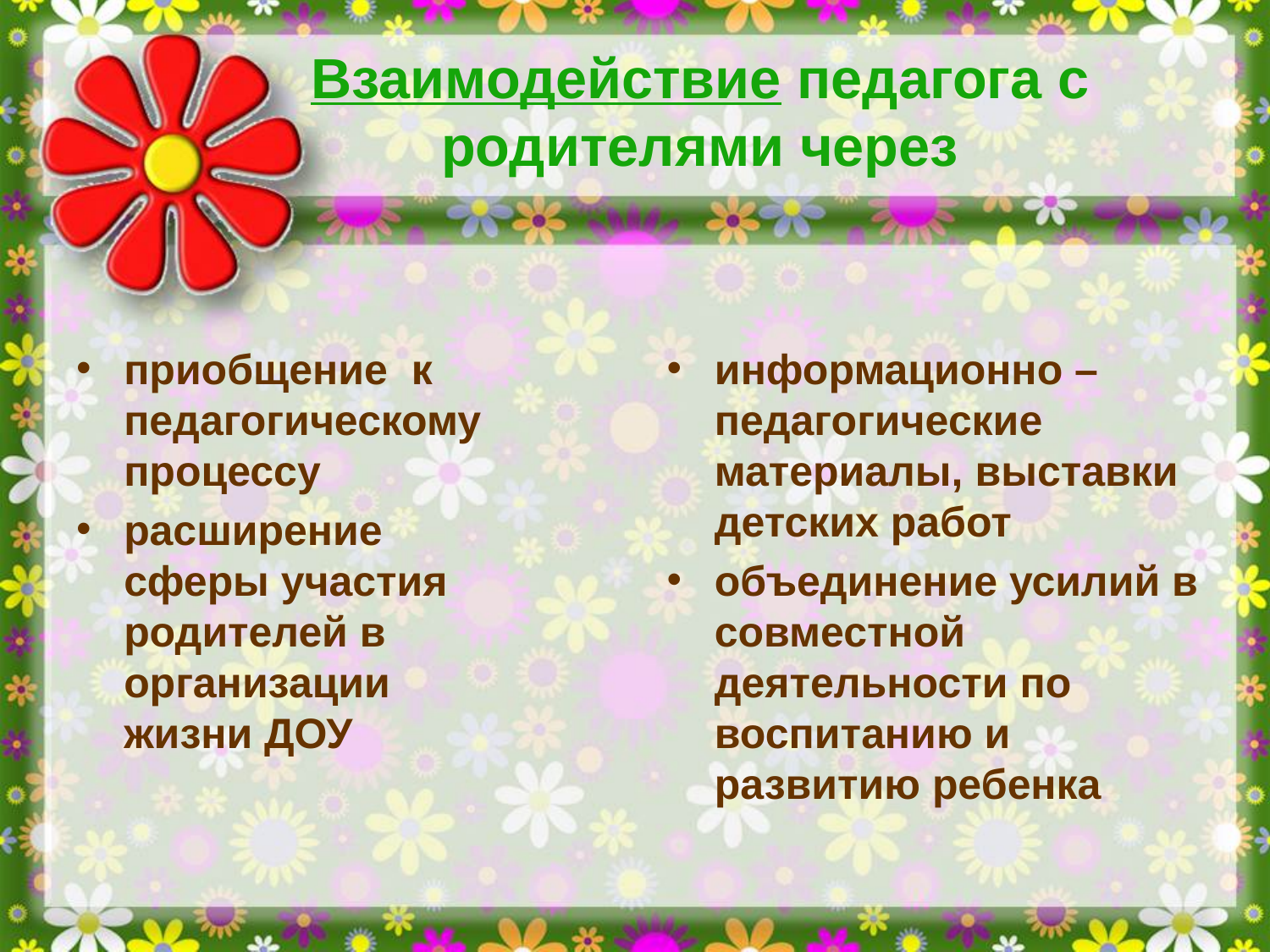

Взаимодействие педагога с родителями через
приобщение  к педагогическому процессу
расширение сферы участия родителей в организации жизни ДОУ

информационно – педагогические материалы, выставки детских работ
объединение усилий в совместной деятельности по воспитанию и развитию ребенка